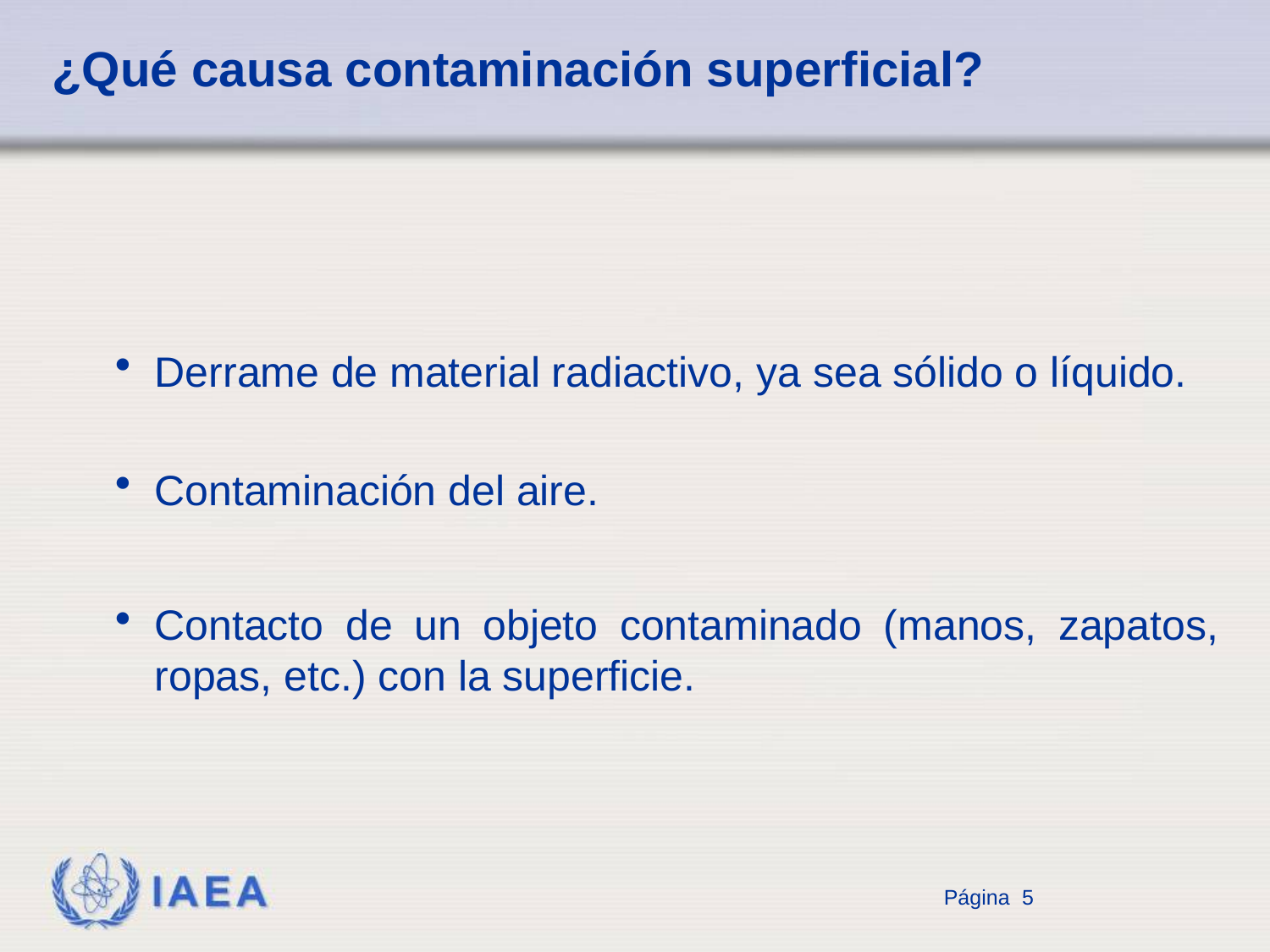

# ¿Qué causa contaminación superficial?
Derrame de material radiactivo, ya sea sólido o líquido.

Contaminación del aire.

Contacto de un objeto contaminado (manos, zapatos, ropas, etc.) con la superficie.